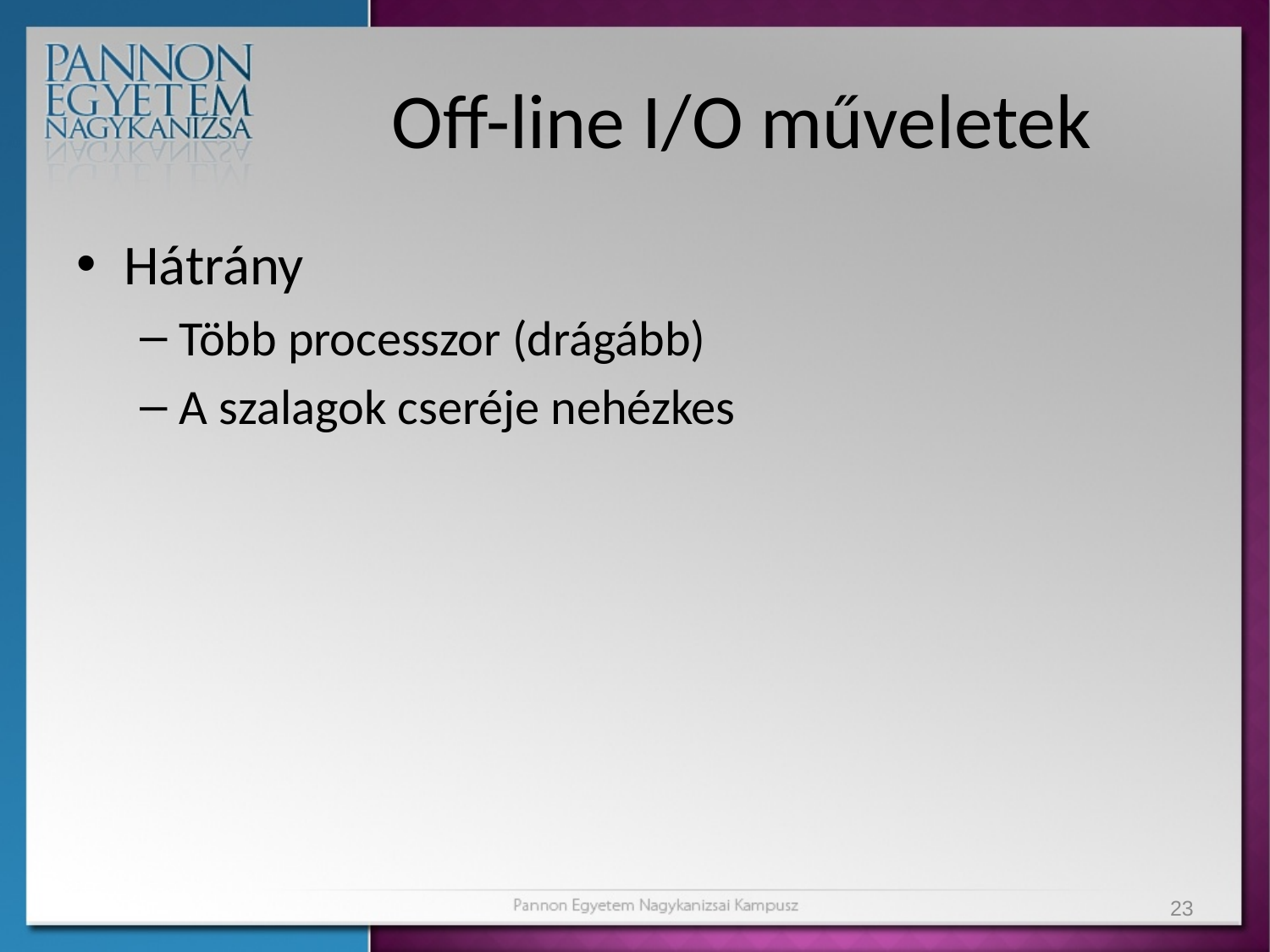

# Off-line I/O műveletek
Hátrány
Több processzor (drágább)
A szalagok cseréje nehézkes
23